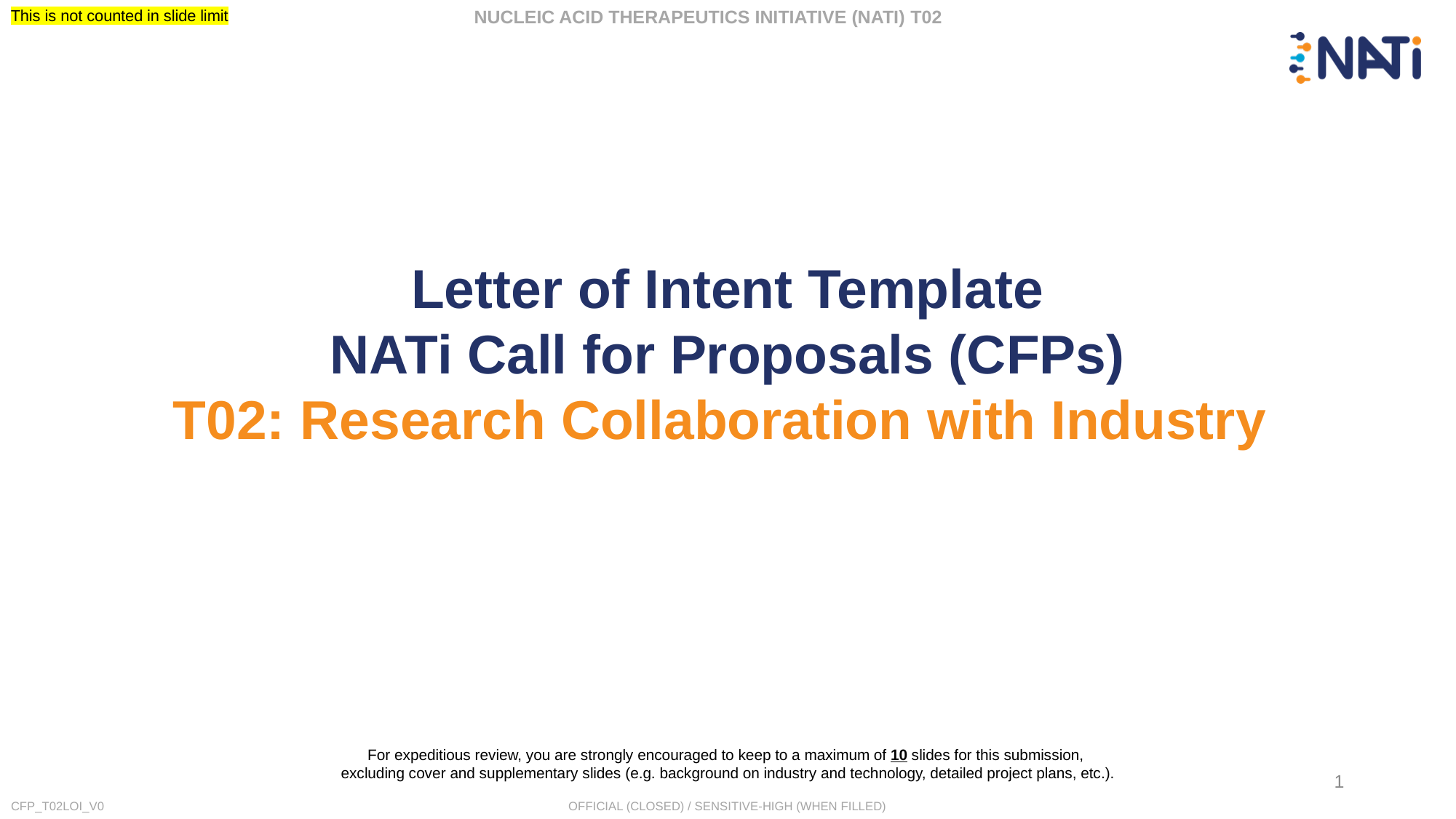

This is not counted in slide limit
Letter of Intent Template
NATi Call for Proposals (CFPs)
T02: Research Collaboration with Industry
1